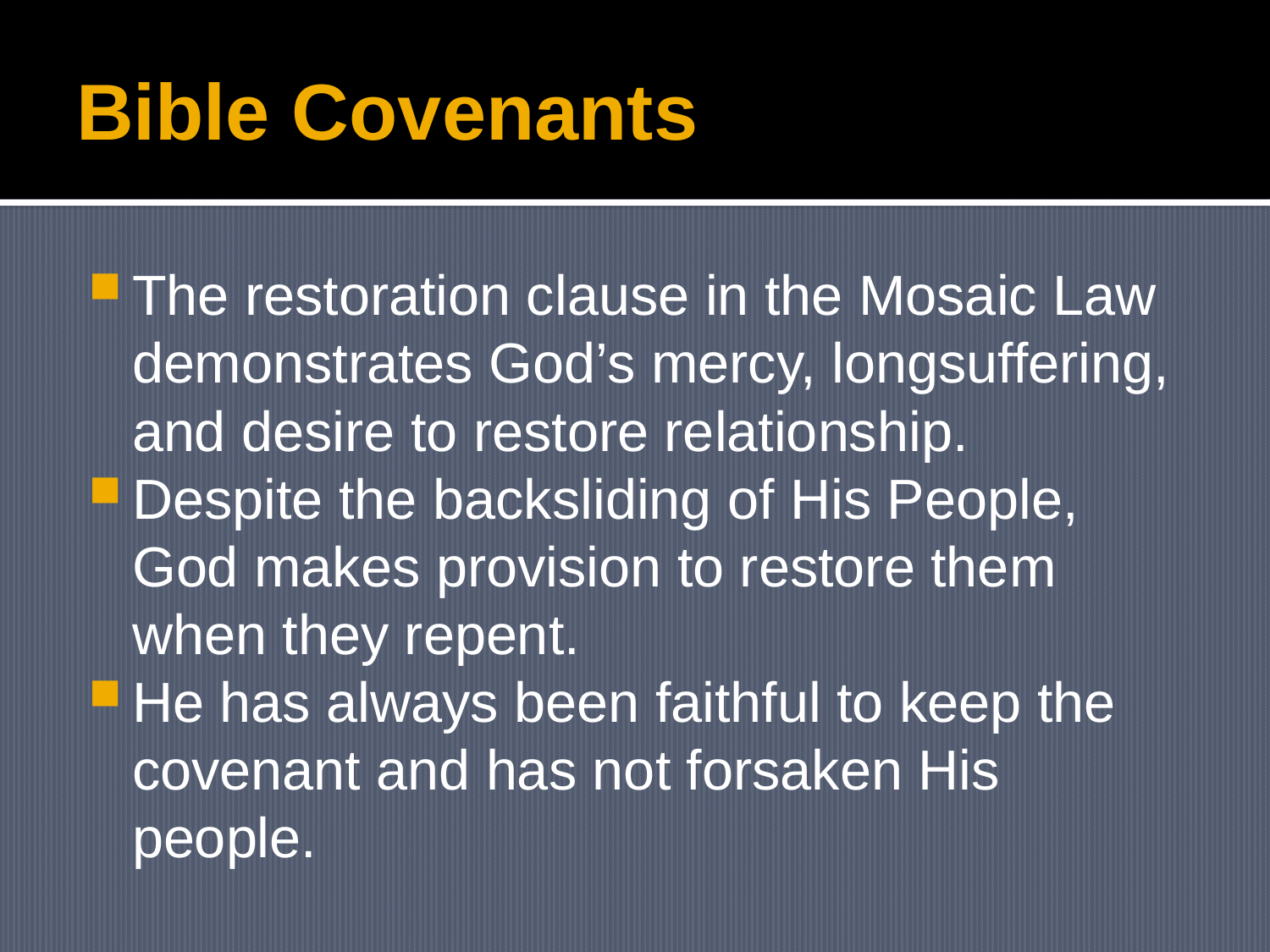

# Bible Covenants
The restoration clause in the Mosaic Law demonstrates God’s mercy, longsuffering, and desire to restore relationship.
Despite the backsliding of His People, God makes provision to restore them when they repent.
He has always been faithful to keep the covenant and has not forsaken His people.